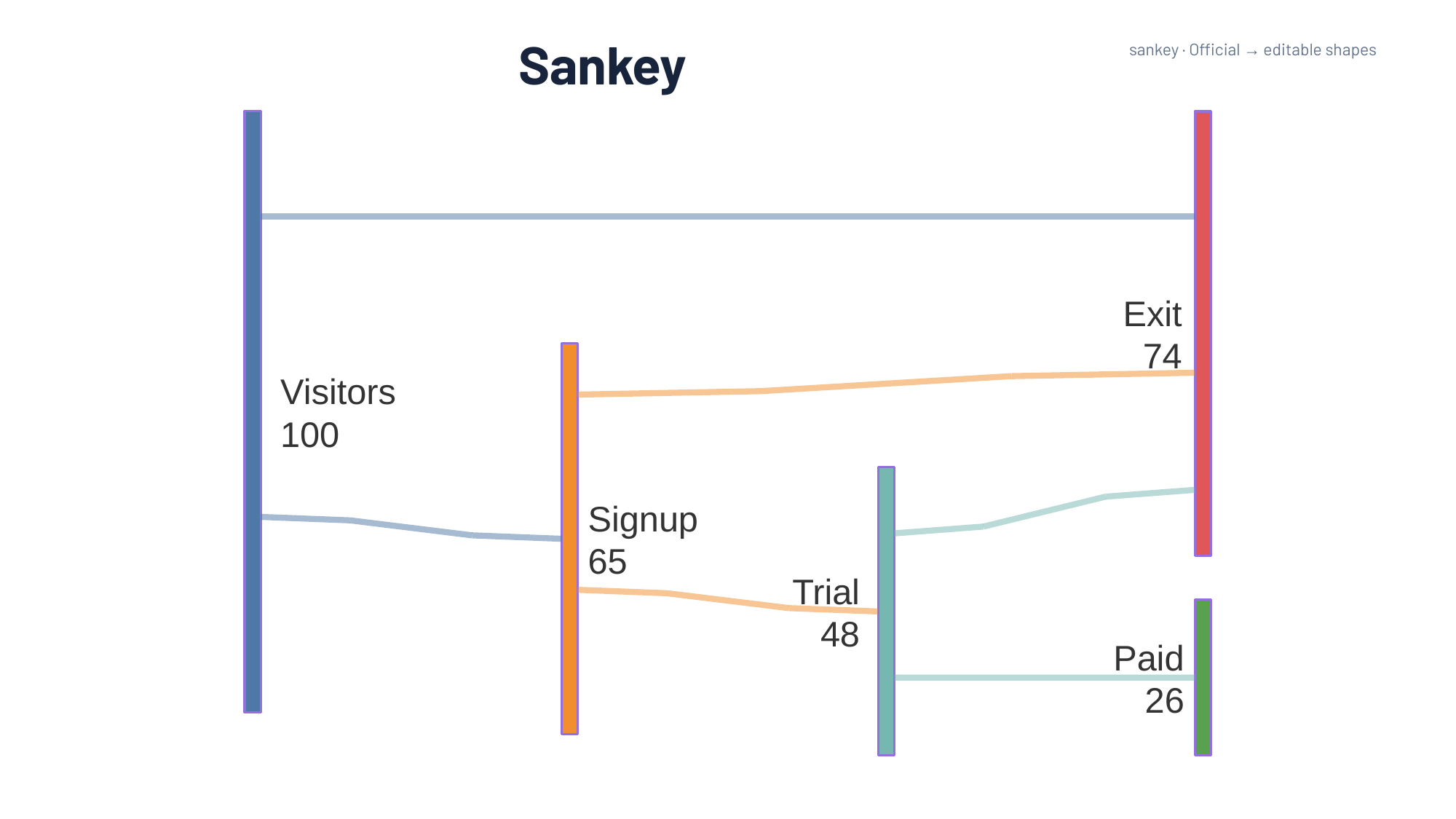

Sankey
sankey · Official → editable shapes

Exit
74

Visitors
100

Signup
65
Trial
48

Paid
26